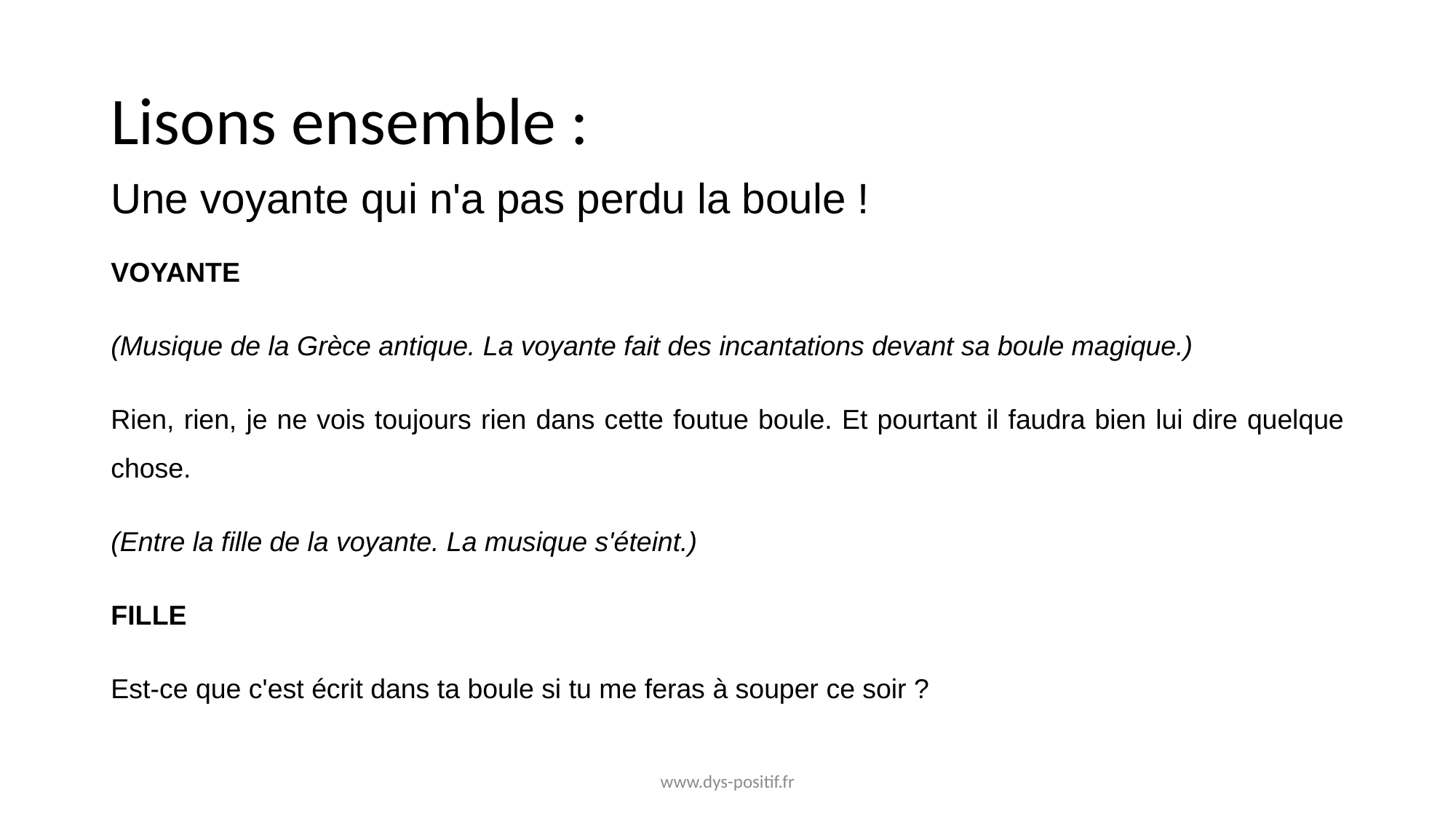

# Lisons ensemble :
Une voyante qui n'a pas perdu la boule !
VOYANTE
(Musique de la Grèce antique. La voyante fait des incantations devant sa boule magique.)
Rien, rien, je ne vois toujours rien dans cette foutue boule. Et pourtant il faudra bien lui dire quelque chose.
(Entre la fille de la voyante. La musique s'éteint.)
FILLE
Est-ce que c'est écrit dans ta boule si tu me feras à souper ce soir ?

www.dys-positif.fr